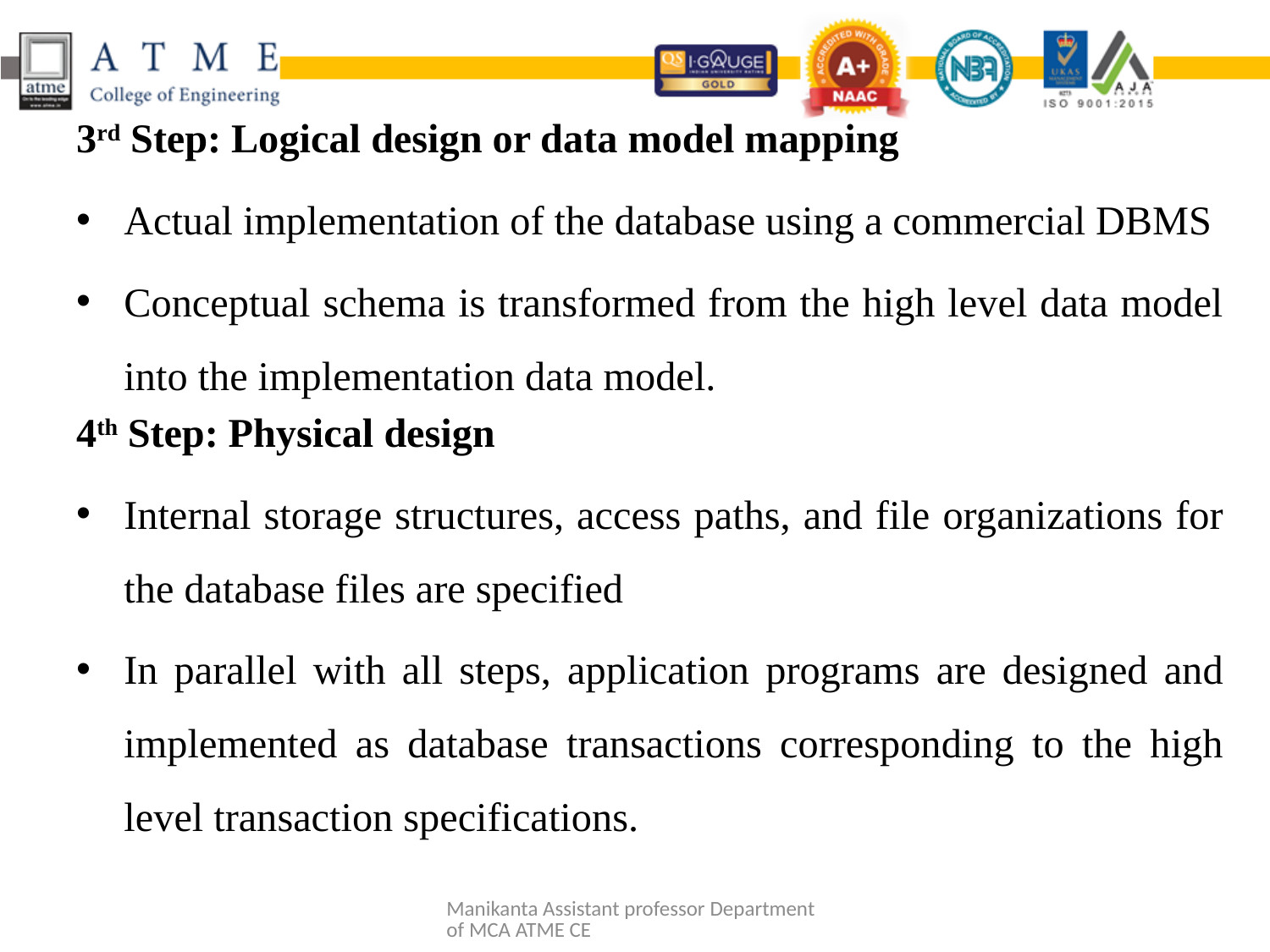

3rd Step: Logical design or data model mapping
Actual implementation of the database using a commercial DBMS
Conceptual schema is transformed from the high level data model into the implementation data model.
4th Step: Physical design
Internal storage structures, access paths, and file organizations for the database files are specified
In parallel with all steps, application programs are designed and implemented as database transactions corresponding to the high level transaction specifications.

Manikanta Assistant professor Department of MCA ATME CE